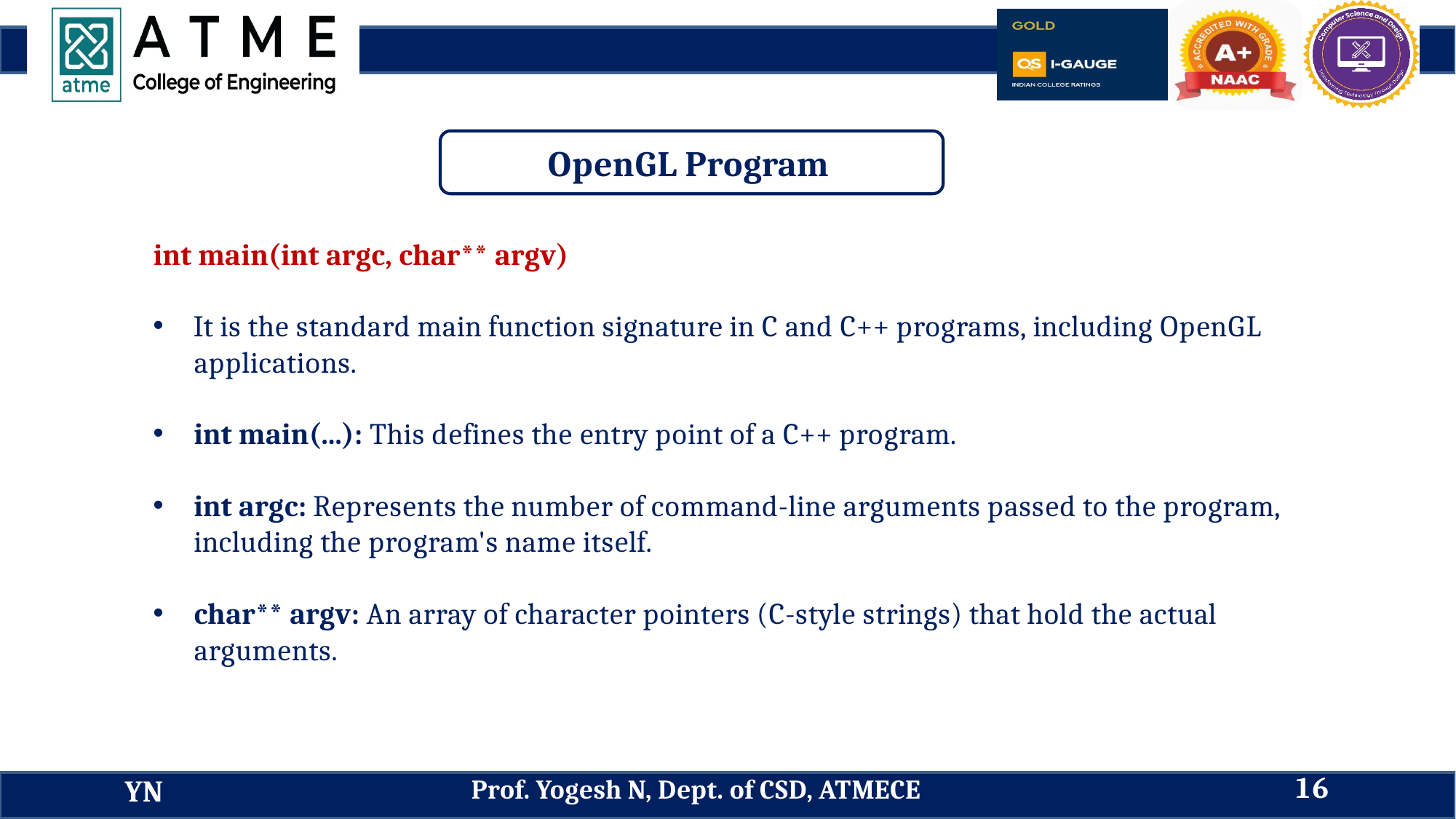

OpenGL Program
int main(int argc, char** argv)

It is the standard main function signature in C and C++ programs, including OpenGL applications.

int main(...): This defines the entry point of a C++ program.

int argc: Represents the number of command-line arguments passed to the program, including the program's name itself.

char** argv: An array of character pointers (C-style strings) that hold the actual arguments.
16
Prof. Yogesh N, Dept. of CSD, ATMECE
YN